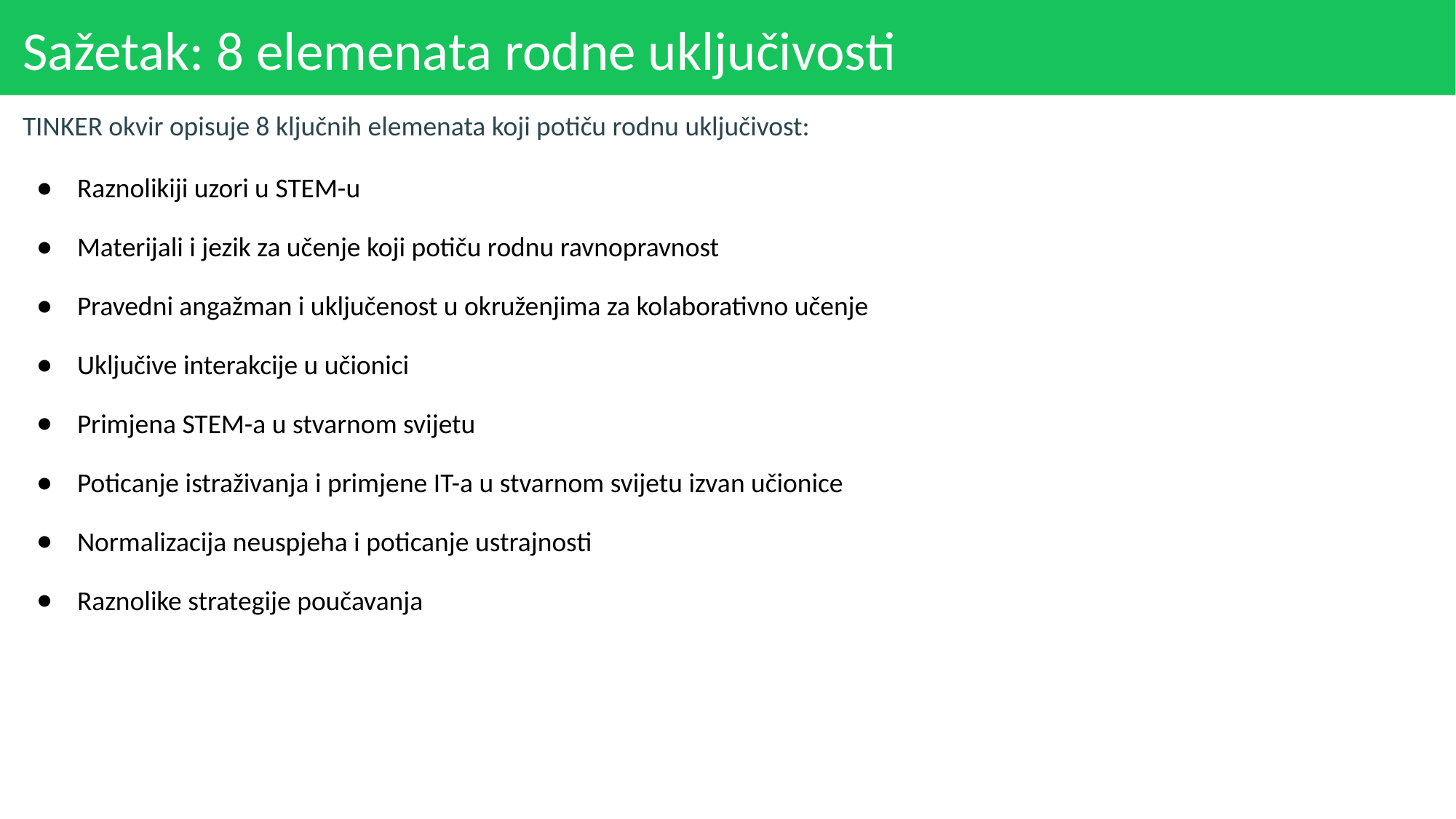

# Sažetak: 8 elemenata rodne uključivosti
TINKER okvir opisuje 8 ključnih elemenata koji potiču rodnu uključivost:
Raznolikiji uzori u STEM-u
Materijali i jezik za učenje koji potiču rodnu ravnopravnost
Pravedni angažman i uključenost u okruženjima za kolaborativno učenje
Uključive interakcije u učionici
Primjena STEM-a u stvarnom svijetu
Poticanje istraživanja i primjene IT-a u stvarnom svijetu izvan učionice
Normalizacija neuspjeha i poticanje ustrajnosti
Raznolike strategije poučavanja